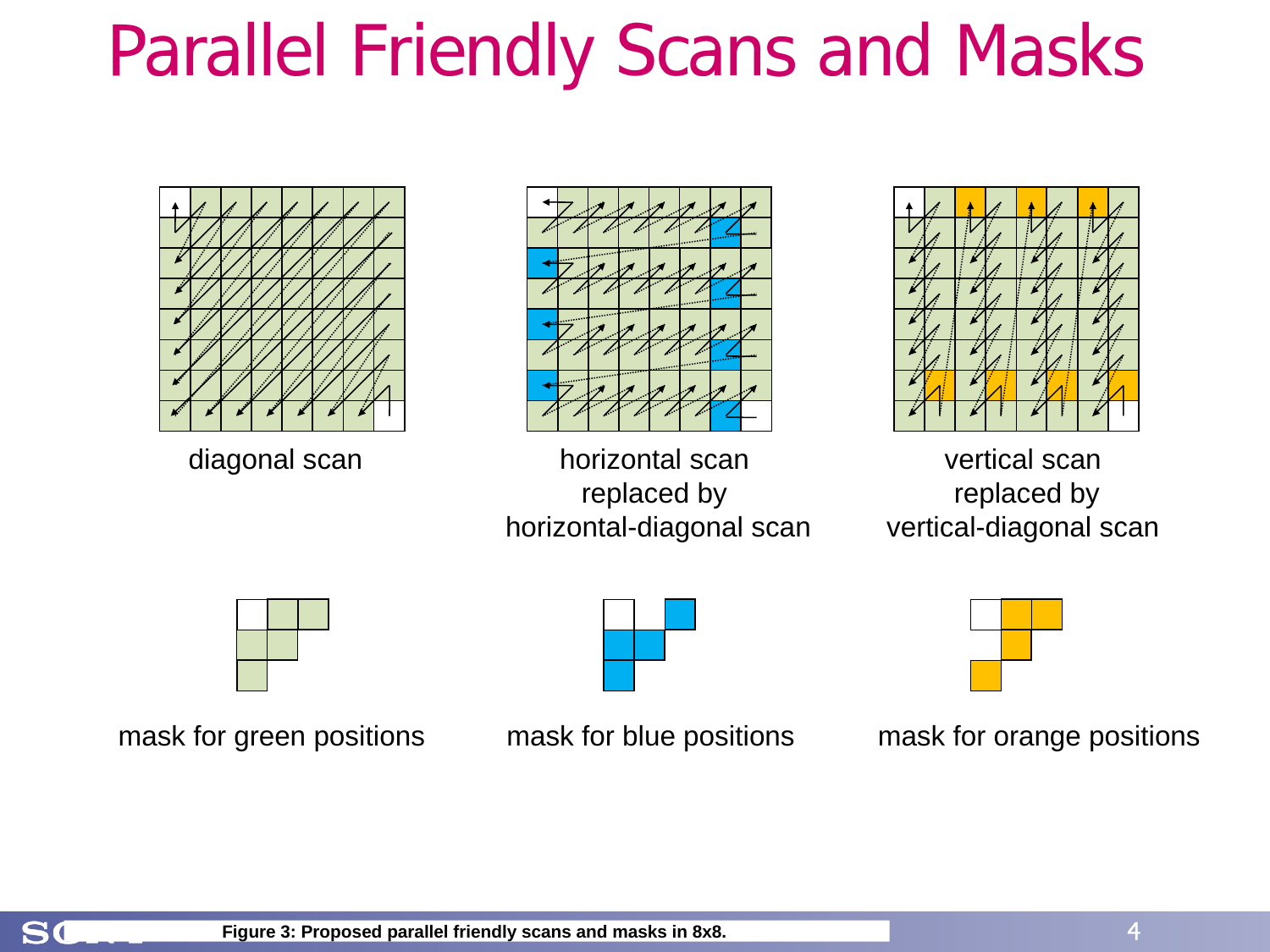

# Parallel Friendly Scans and Masks

diagonal scan
horizontal scan
replaced by
horizontal-diagonal scan
vertical scan
replaced by
vertical-diagonal scan

mask for green positions
mask for blue positions
mask for orange positions

4
Figure 3: Proposed parallel friendly scans and masks in 8x8.